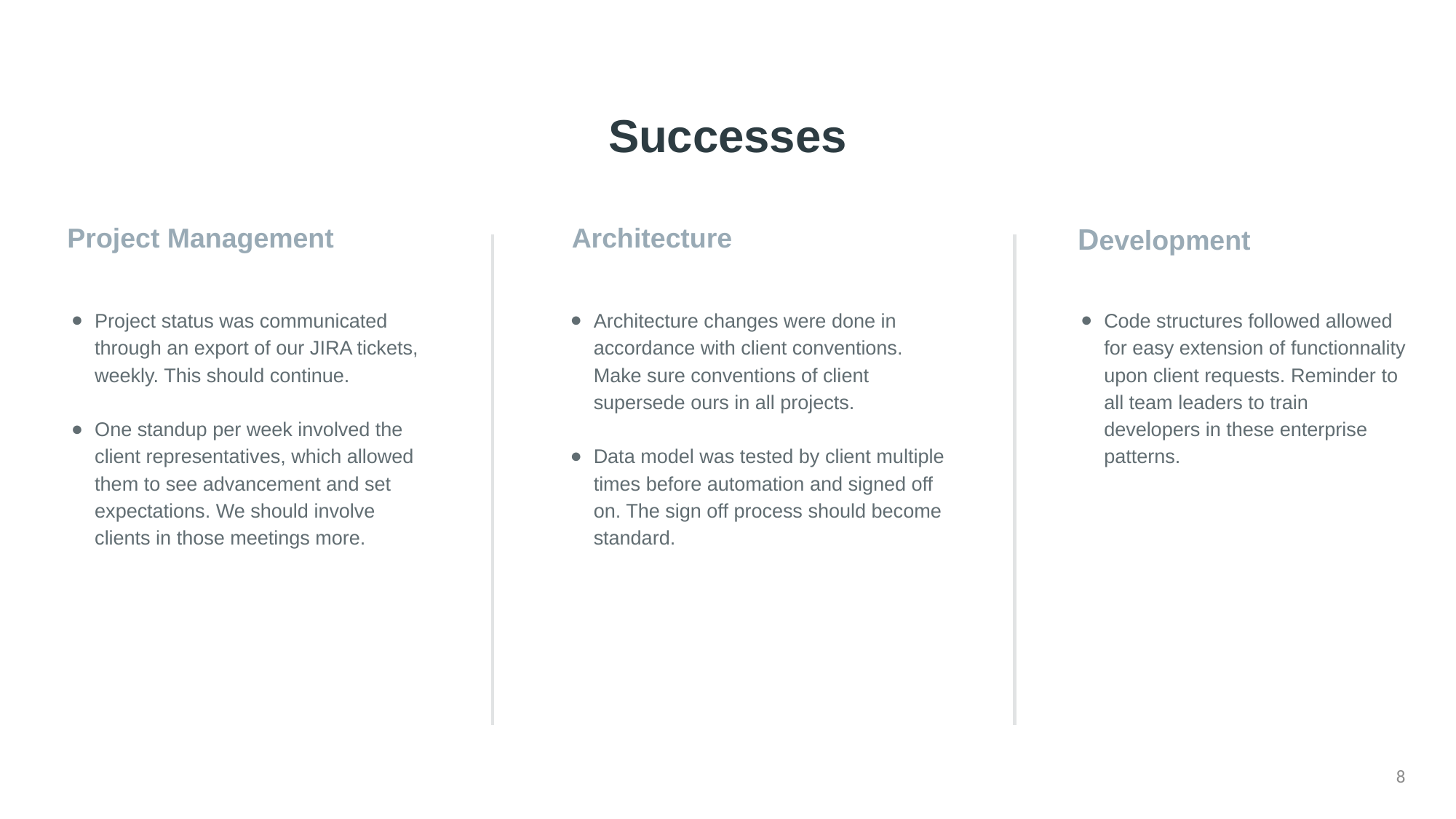

# Successes

Development
Project Management
Architecture
Project status was communicated through an export of our JIRA tickets, weekly. This should continue.

One standup per week involved the client representatives, which allowed them to see advancement and set expectations. We should involve clients in those meetings more.

Architecture changes were done in accordance with client conventions. Make sure conventions of client supersede ours in all projects.

Data model was tested by client multiple times before automation and signed off on. The sign off process should become standard.

Code structures followed allowed for easy extension of functionnality upon client requests. Reminder to all team leaders to train developers in these enterprise patterns.

8